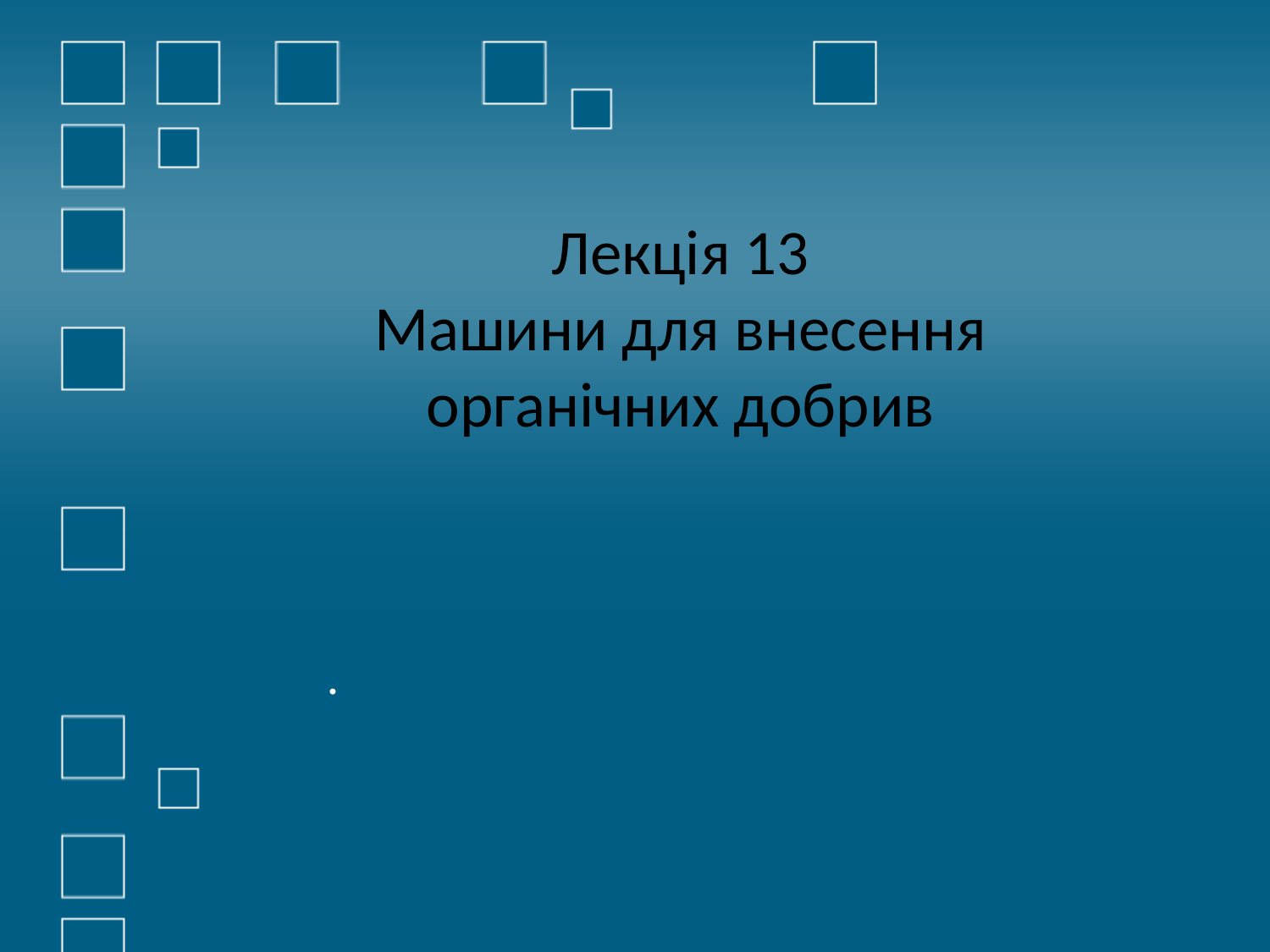

# Лекція 13 Машини для внесення органічних добрив
.